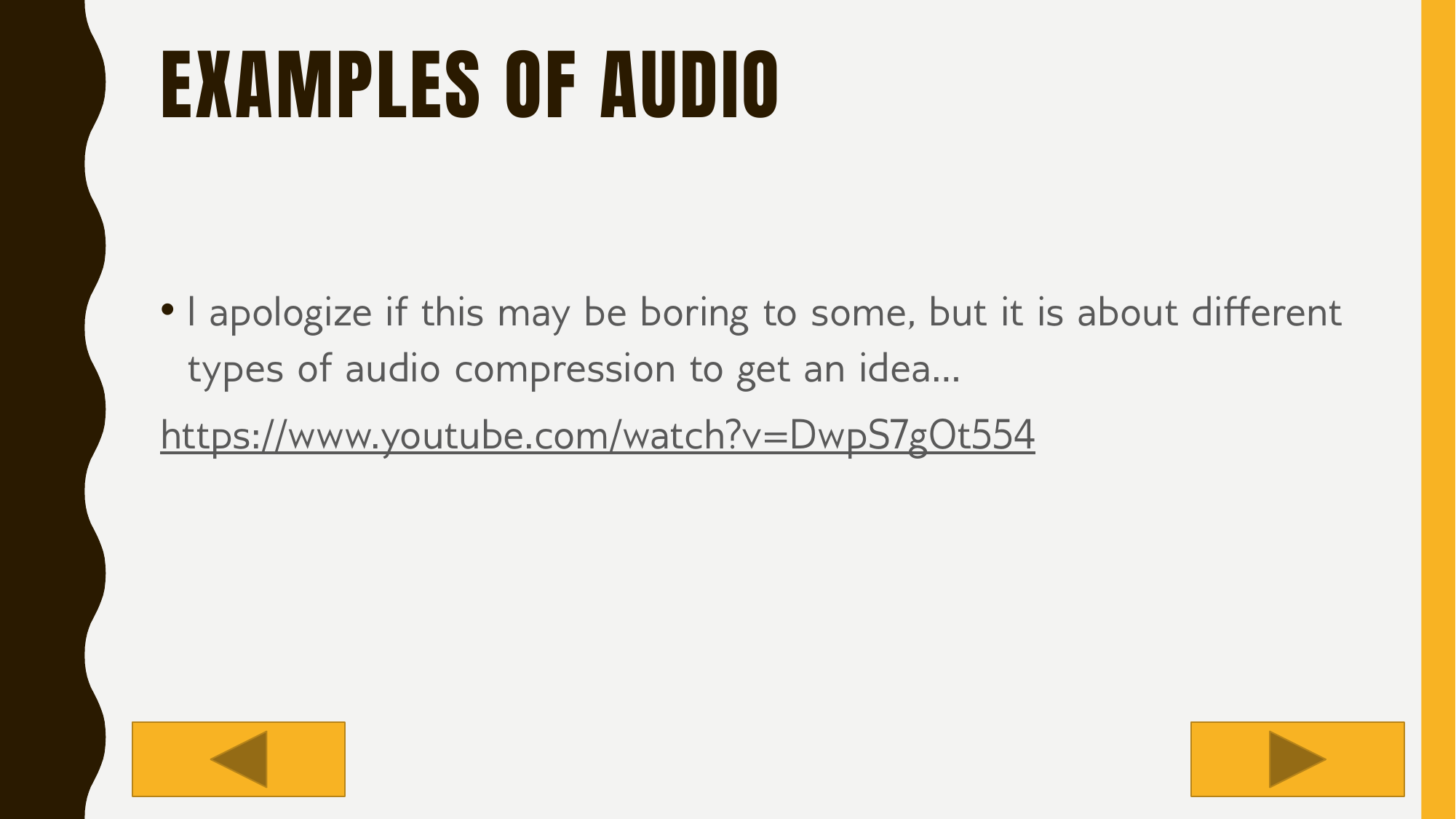

# Examples of Audio
I apologize if this may be boring to some, but it is about different types of audio compression to get an idea…
https://www.youtube.com/watch?v=DwpS7gOt554